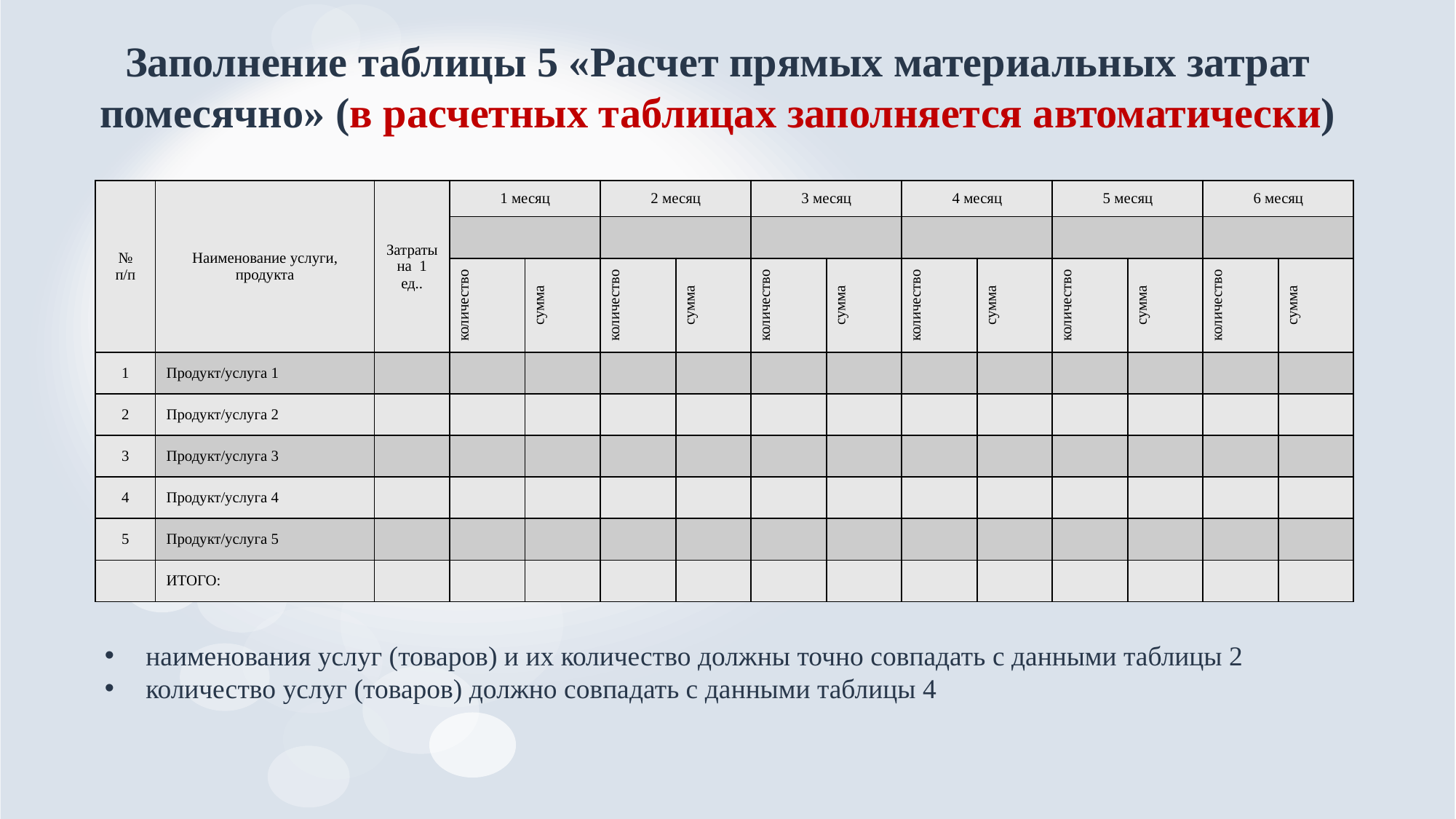

# Заполнение таблицы 5 «Расчет прямых материальных затрат помесячно» (в расчетных таблицах заполняется автоматически)
| № п/п | Наименование услуги, продукта | Затраты на 1 ед.. | 1 месяц |  | 2 месяц |  | 3 месяц |  | 4 месяц |  | 5 месяц |  | 6 месяц |  |
| --- | --- | --- | --- | --- | --- | --- | --- | --- | --- | --- | --- | --- | --- | --- |
|  |  |  |  |  |  |  |  |  |  |  |  |  |  |  |
|  |  |  | количество | сумма | количество | сумма | количество | сумма | количество | сумма | количество | сумма | количество | сумма |
| 1 | Продукт/услуга 1 |  |  |  |  |  |  |  |  |  |  |  |  |  |
| 2 | Продукт/услуга 2 |  |  |  |  |  |  |  |  |  |  |  |  |  |
| 3 | Продукт/услуга 3 |  |  |  |  |  |  |  |  |  |  |  |  |  |
| 4 | Продукт/услуга 4 |  |  |  |  |  |  |  |  |  |  |  |  |  |
| 5 | Продукт/услуга 5 |  |  |  |  |  |  |  |  |  |  |  |  |  |
|  | ИТОГО: |  |  |  |  |  |  |  |  |  |  |  |  |  |
наименования услуг (товаров) и их количество должны точно совпадать с данными таблицы 2
количество услуг (товаров) должно совпадать с данными таблицы 4